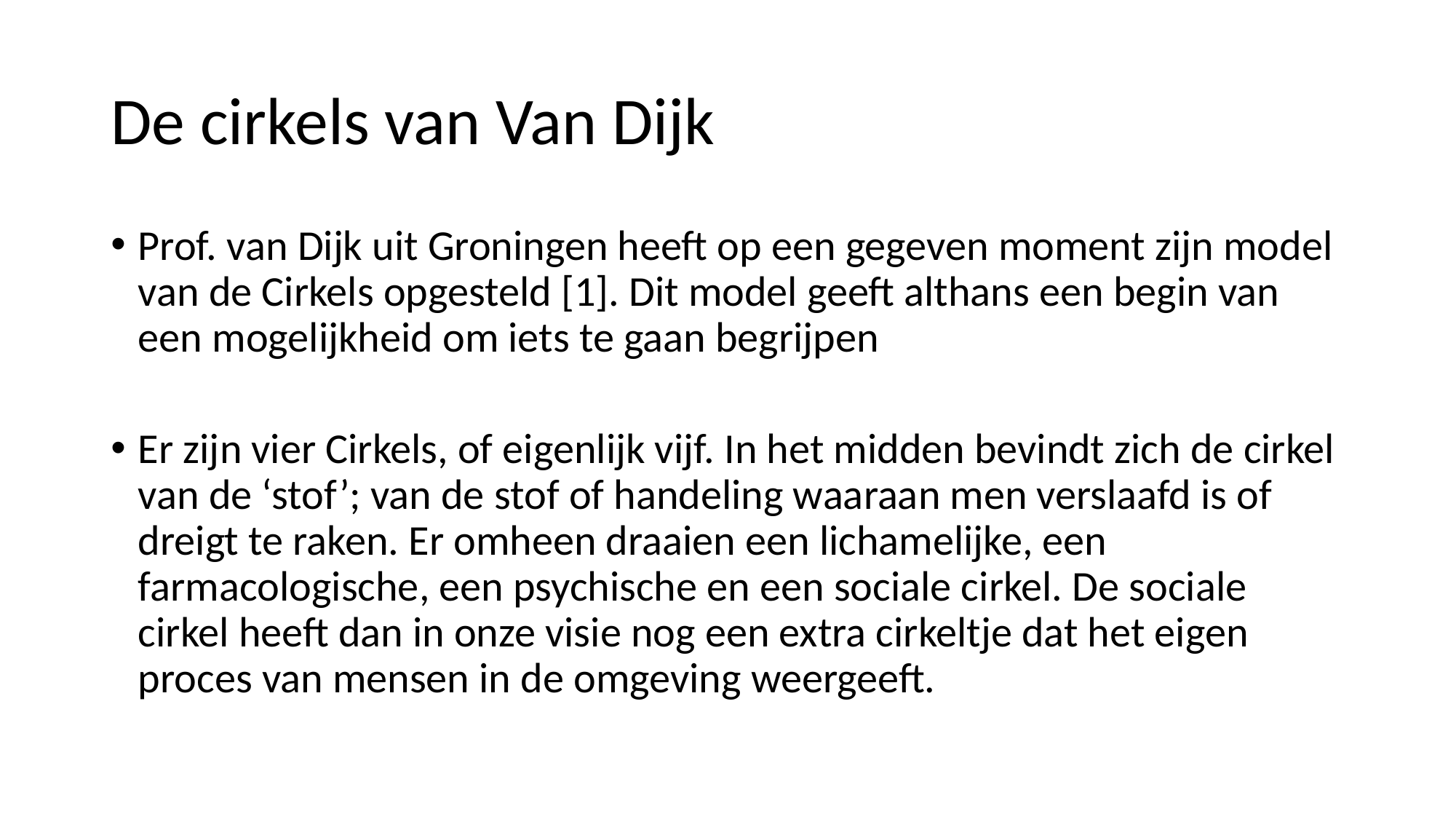

# De cirkels van Van Dijk
Prof. van Dijk uit Groningen heeft op een gegeven moment zijn model van de Cirkels opgesteld [1]. Dit model geeft althans een begin van een mogelijkheid om iets te gaan begrijpen
Er zijn vier Cirkels, of eigenlijk vijf. In het midden bevindt zich de cirkel van de ‘stof’; van de stof of handeling waaraan men verslaafd is of dreigt te raken. Er omheen draaien een lichamelijke, een farmacologische, een psychische en een sociale cirkel. De sociale cirkel heeft dan in onze visie nog een extra cirkeltje dat het eigen proces van mensen in de omgeving weergeeft.